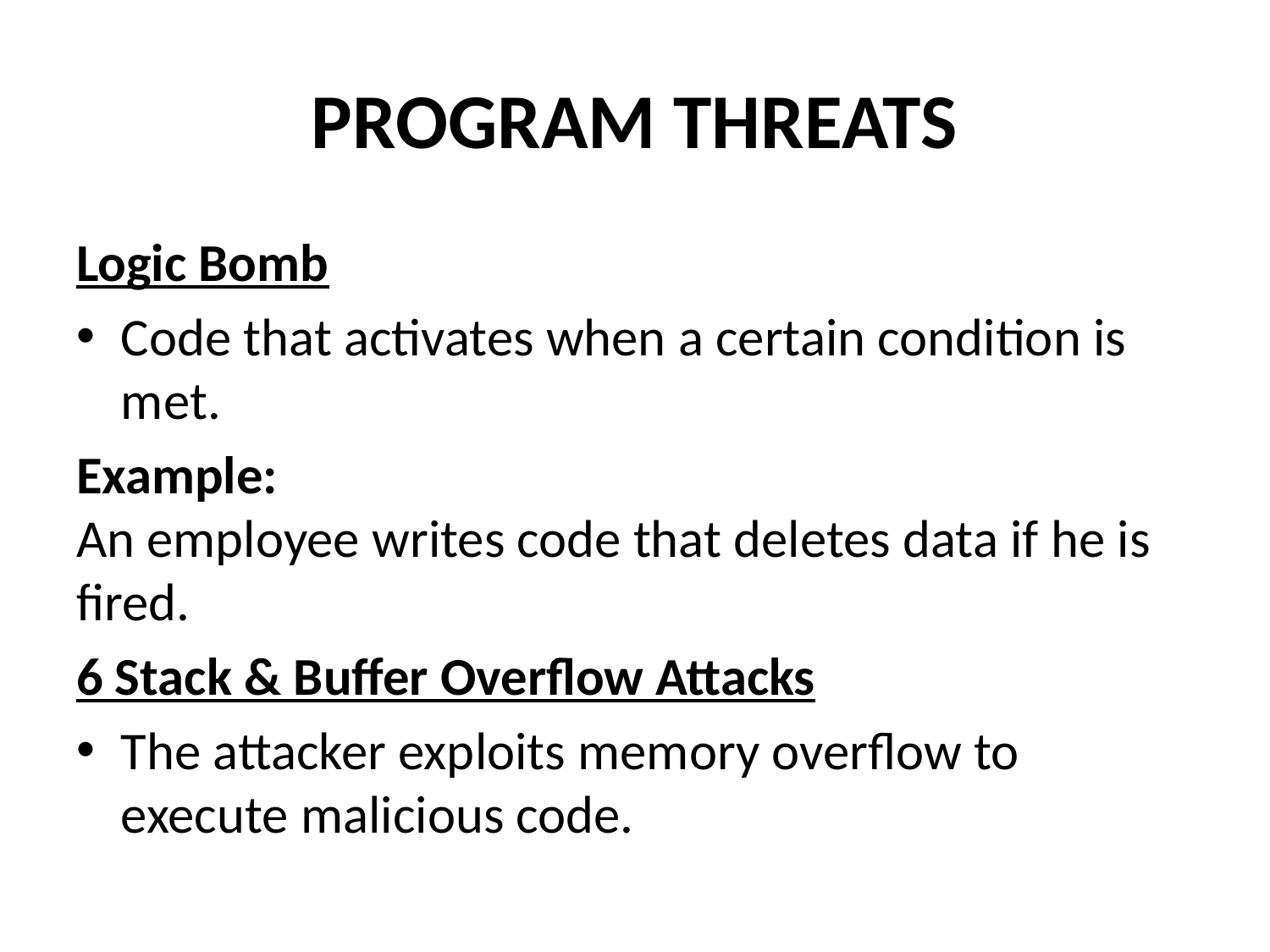

# PROGRAM THREATS
Logic Bomb
Code that activates when a certain condition is met.
Example:
An employee writes code that deletes data if he is fired.
6 Stack & Buffer Overflow Attacks
The attacker exploits memory overflow to execute malicious code.